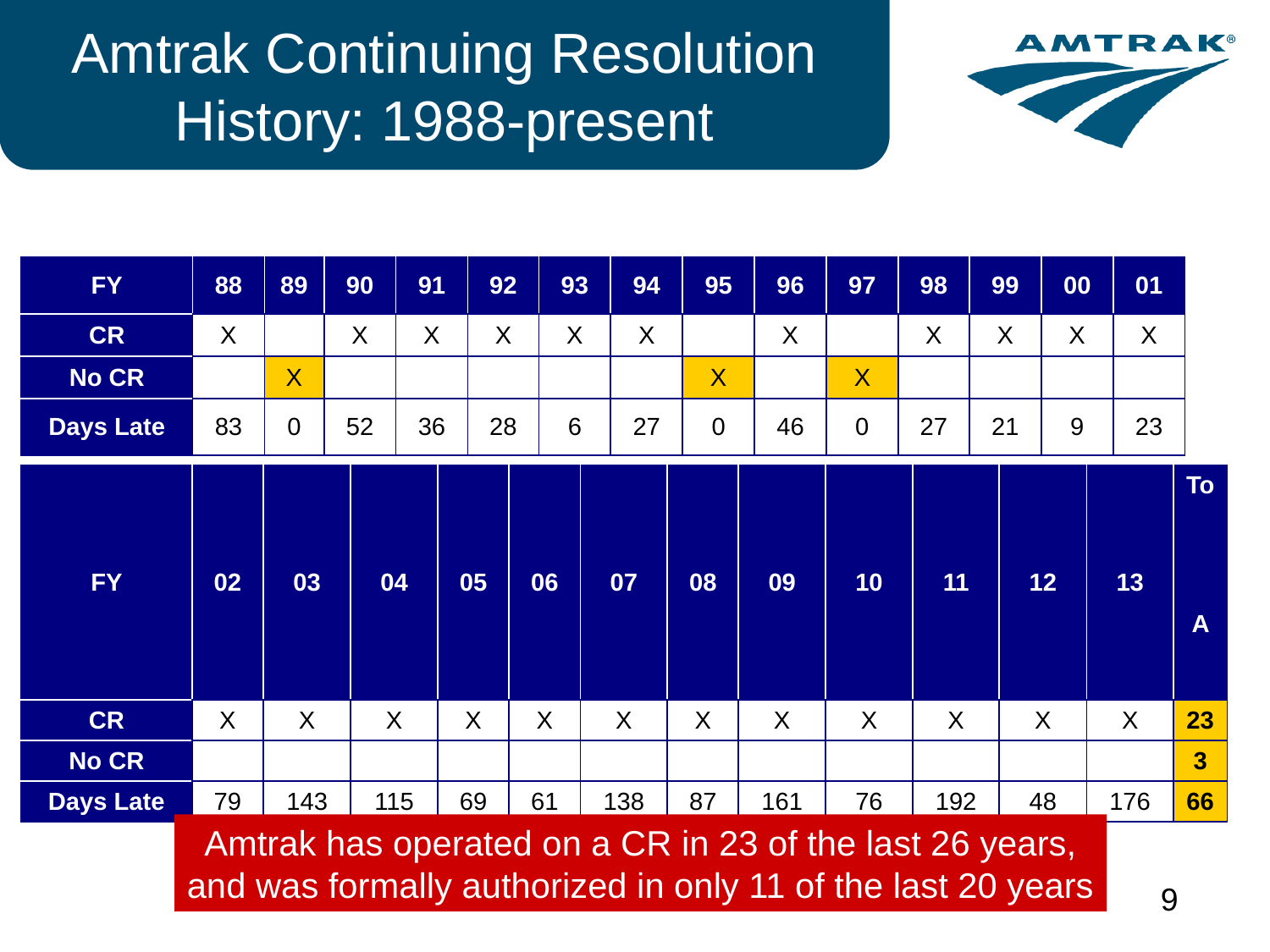

Amtrak Continuing Resolution History: 1988-present
| FY | 88 | 89 | 90 | 91 | 92 | 93 | 94 | 95 | 96 | 97 | 98 | 99 | 00 | 01 |
| --- | --- | --- | --- | --- | --- | --- | --- | --- | --- | --- | --- | --- | --- | --- |
| CR | X |  | X | X | X | X | X |  | X |  | X | X | X | X |
| No CR |  | X |  |  |  |  |  | X |  | X |  |  |  |  |
| Days Late | 83 | 0 | 52 | 36 | 28 | 6 | 27 | 0 | 46 | 0 | 27 | 21 | 9 | 23 |
| FY | 02 | 03 | 04 | 05 | 06 | 07 | 08 | 09 | 10 | 11 | 12 | 13 | Total/ Avg |
| --- | --- | --- | --- | --- | --- | --- | --- | --- | --- | --- | --- | --- | --- |
| CR | X | X | X | X | X | X | X | X | X | X | X | X | 23 |
| No CR |  |  |  |  |  |  |  |  |  |  |  |  | 3 |
| Days Late | 79 | 143 | 115 | 69 | 61 | 138 | 87 | 161 | 76 | 192 | 48 | 176 | 66 |
Amtrak has operated on a CR in 23 of the last 26 years,
and was formally authorized in only 11 of the last 20 years